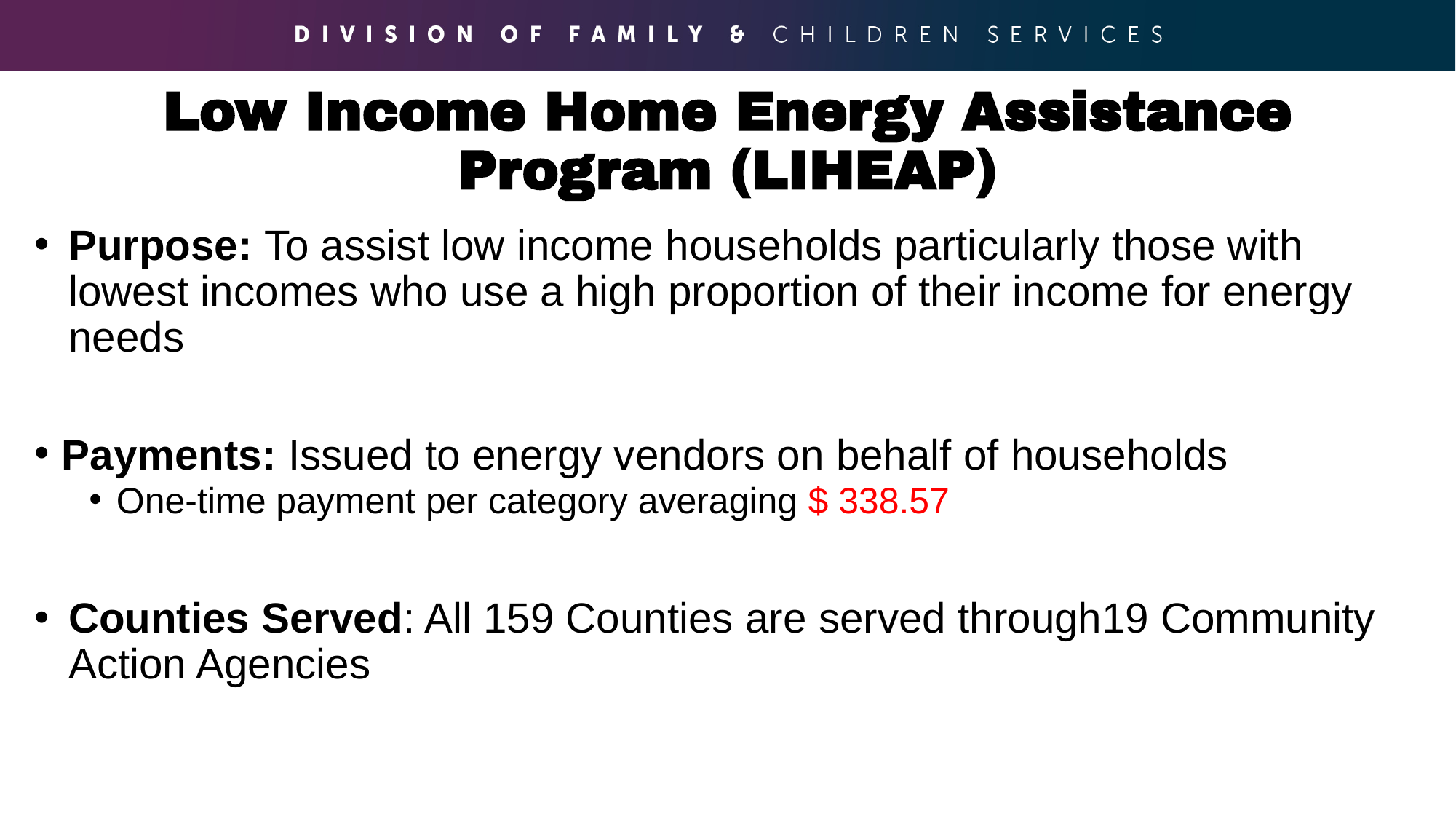

# Low Income Home Energy Assistance Program (LIHEAP)
Purpose: To assist low income households particularly those with lowest incomes who use a high proportion of their income for energy needs

Payments: Issued to energy vendors on behalf of households
One-time payment per category averaging $ 338.57

Counties Served: All 159 Counties are served through19 Community Action Agencies